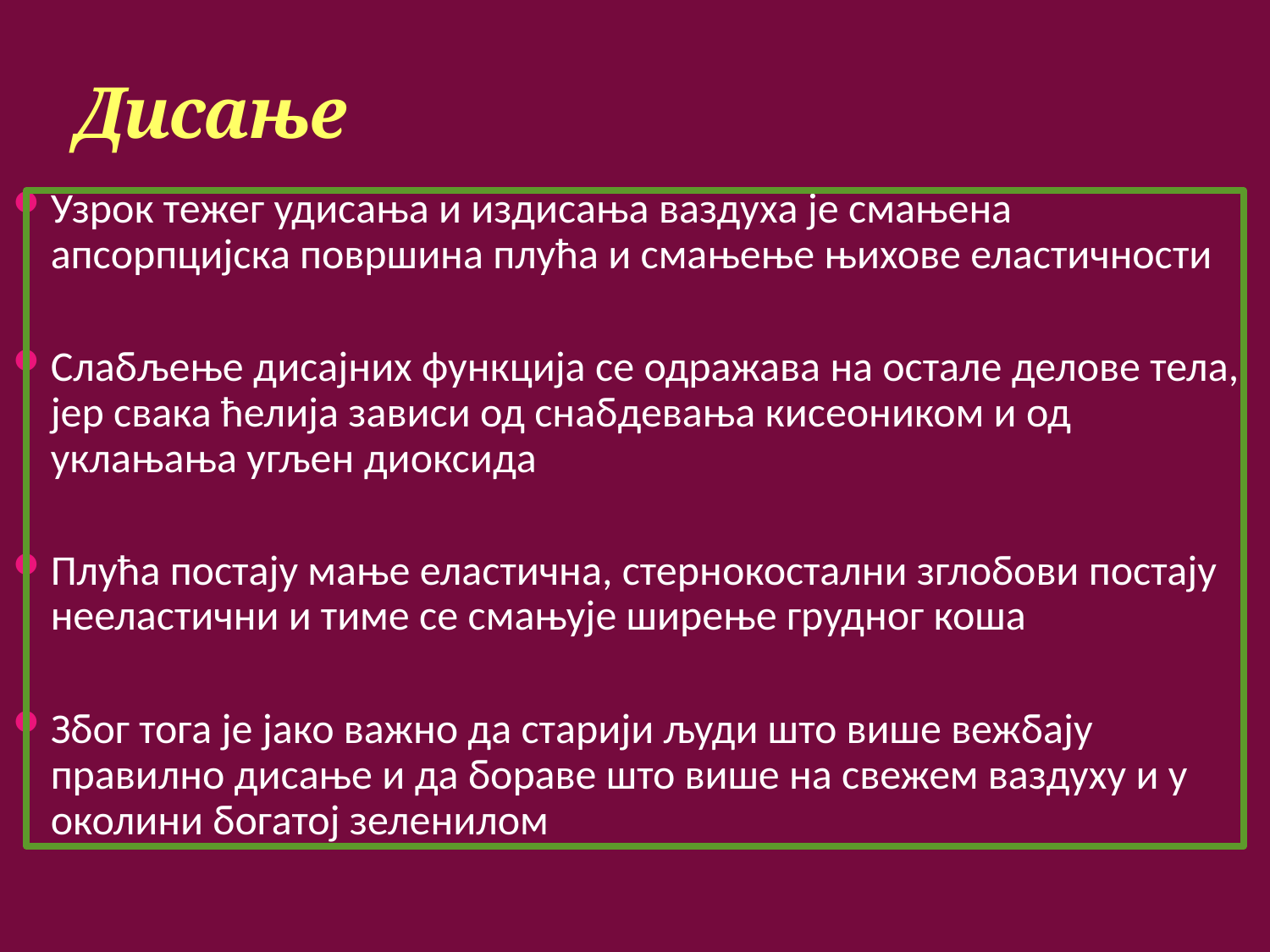

# Дисање
Узрок тежег удисања и издисања ваздуха је смањена апсорпцијска површина плућа и смањење њихове еластичности

Слабљење дисајних функција се одражава на остале делове тела, јер свака ћелија зависи од снабдевања кисеоником и од уклањања угљен диоксида

Плућа постају мање еластична, стернокостални зглобови постају нееластични и тиме се смањује ширење грудног коша

Због тога је јако важно да старији људи што више вежбају правилно дисање и да бораве што више на свежем ваздуху и у околини богатој зеленилом